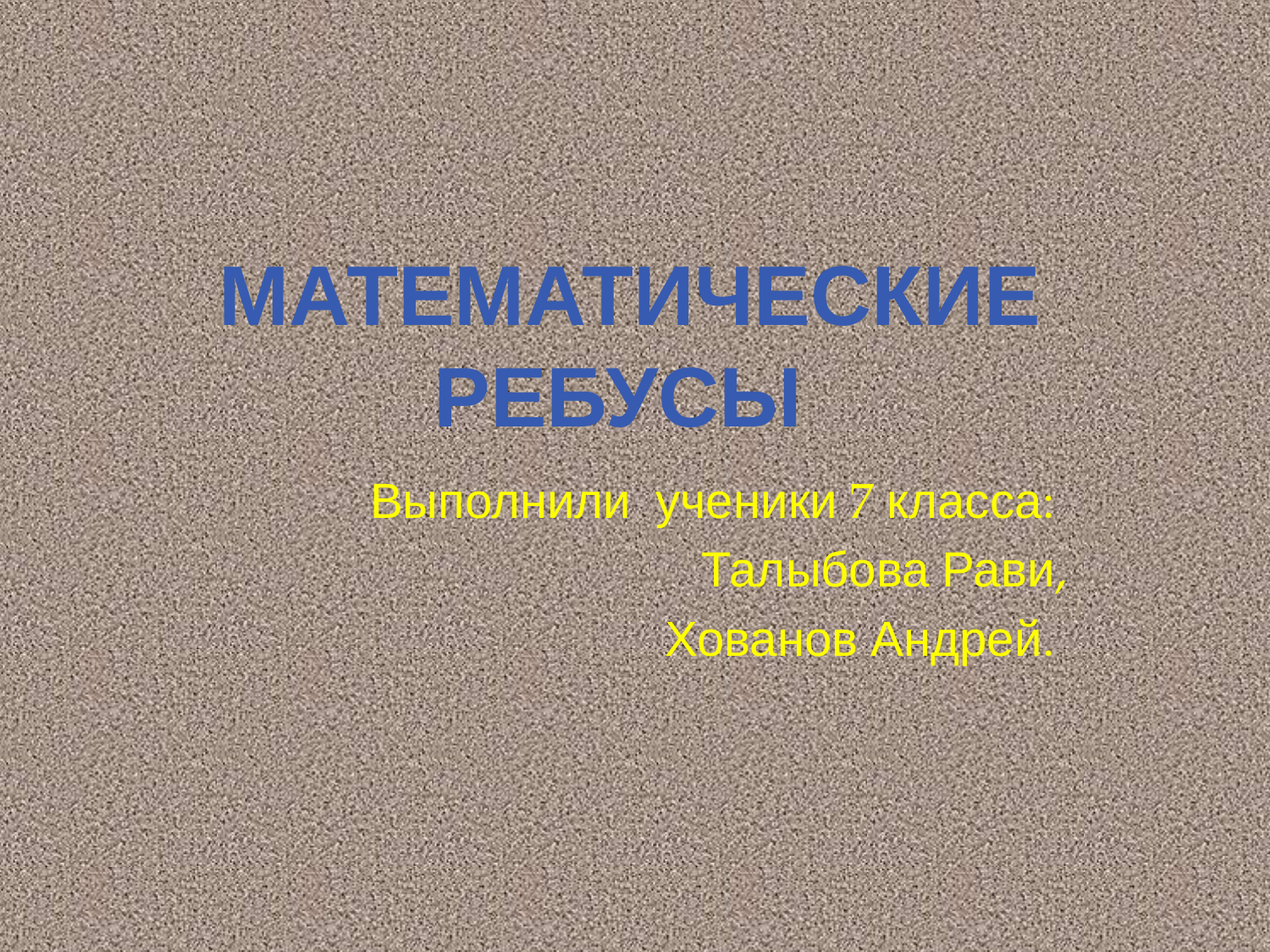

# Математические ребусы
Выполнили  ученики 7 класса:
Талыбова Рави,
	Хованов Андрей.